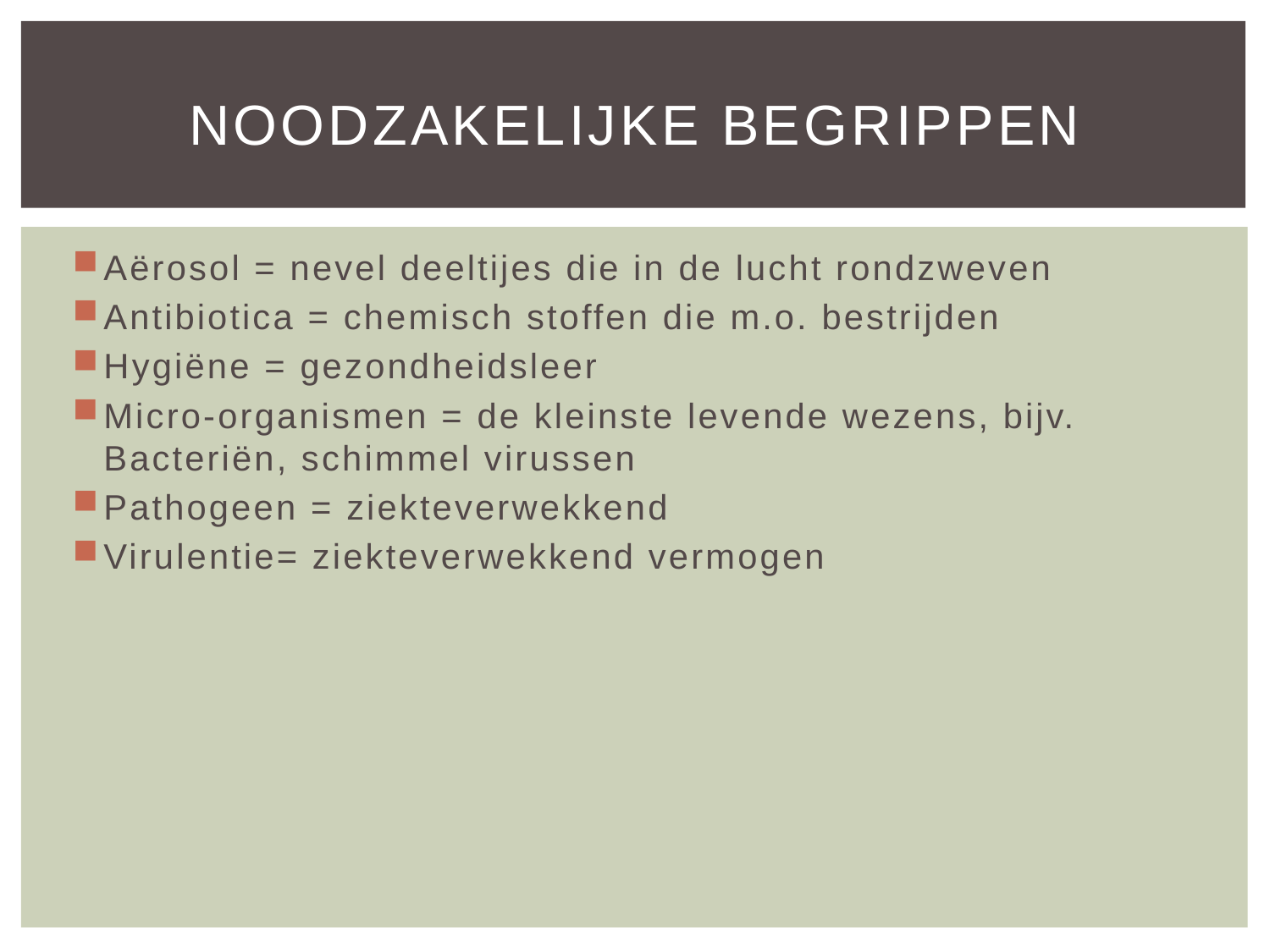

# Noodzakelijke begrippen
Aërosol = nevel deeltijes die in de lucht rondzweven
Antibiotica = chemisch stoffen die m.o. bestrijden
Hygiëne = gezondheidsleer
Micro-organismen = de kleinste levende wezens, bijv.  Bacteriën, schimmel virussen
Pathogeen = ziekteverwekkend
Virulentie= ziekteverwekkend vermogen